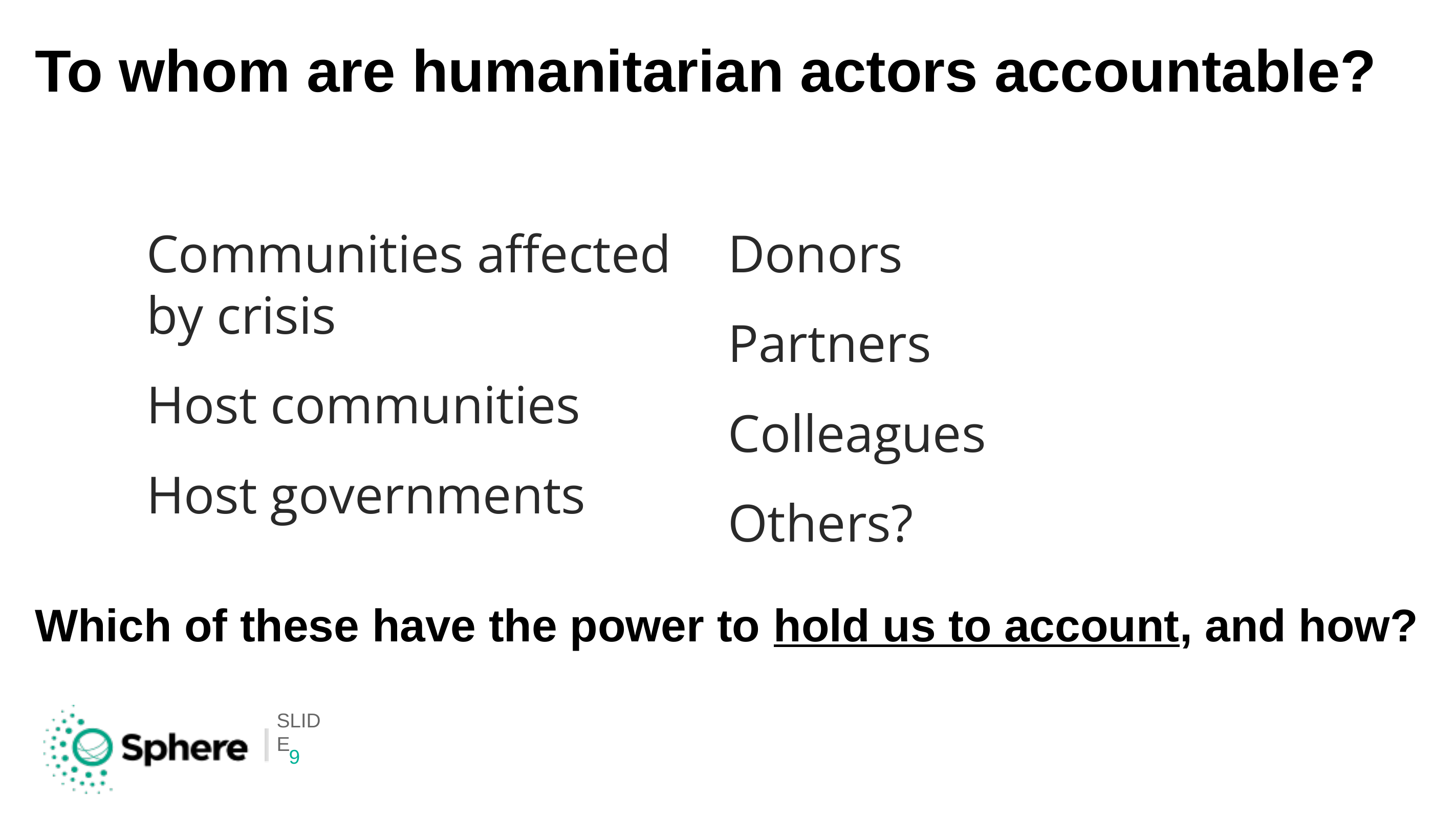

# To whom are humanitarian actors accountable?
Communities affected
by crisis
Host communities
Host governments
Donors
Partners
Colleagues
Others?
Which of these have the power to hold us to account, and how?
9